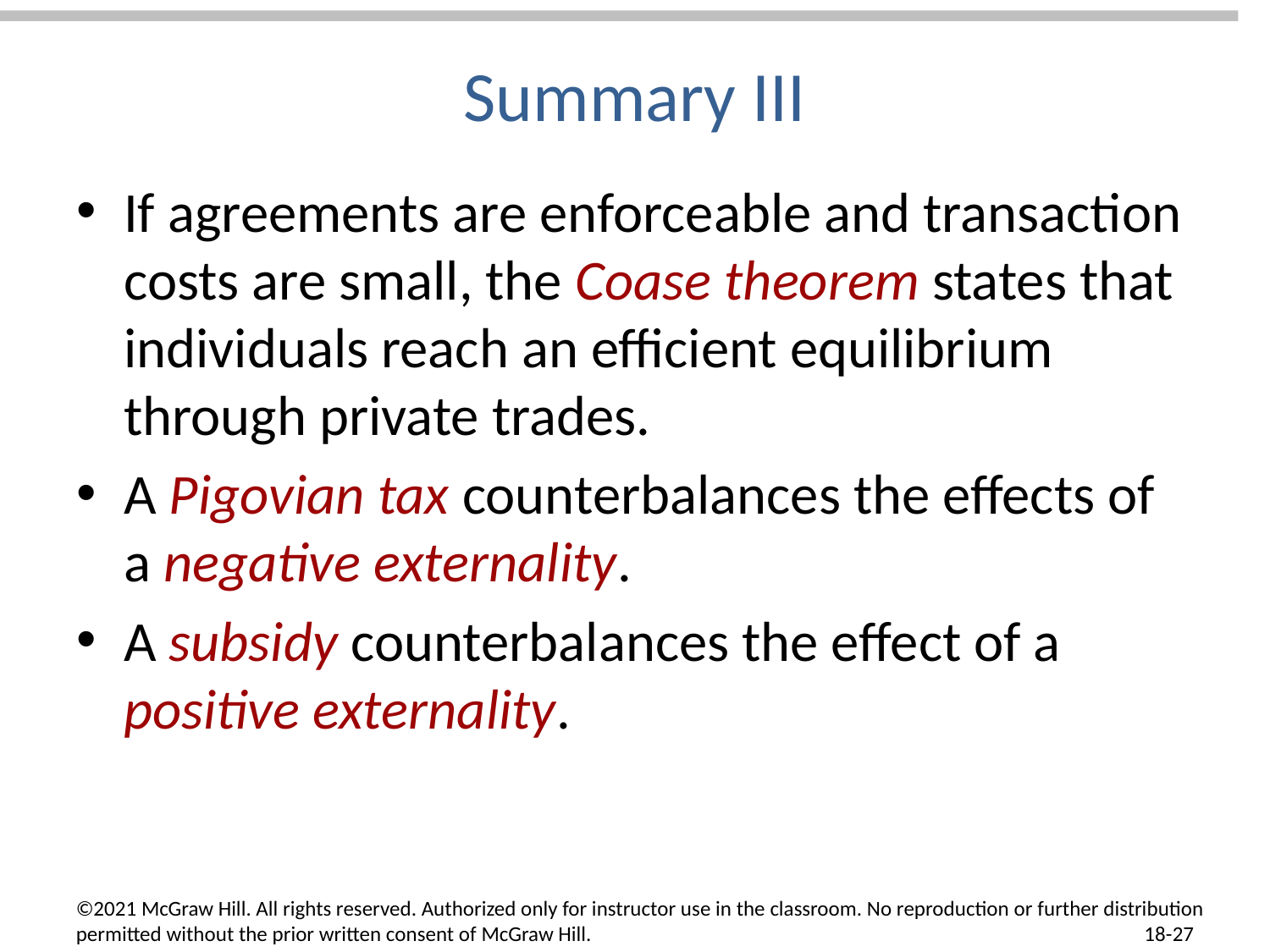

# Summary III
If agreements are enforceable and transaction costs are small, the Coase theorem states that individuals reach an efficient equilibrium through private trades.
A Pigovian tax counterbalances the effects of a negative externality.
A subsidy counterbalances the effect of a positive externality.